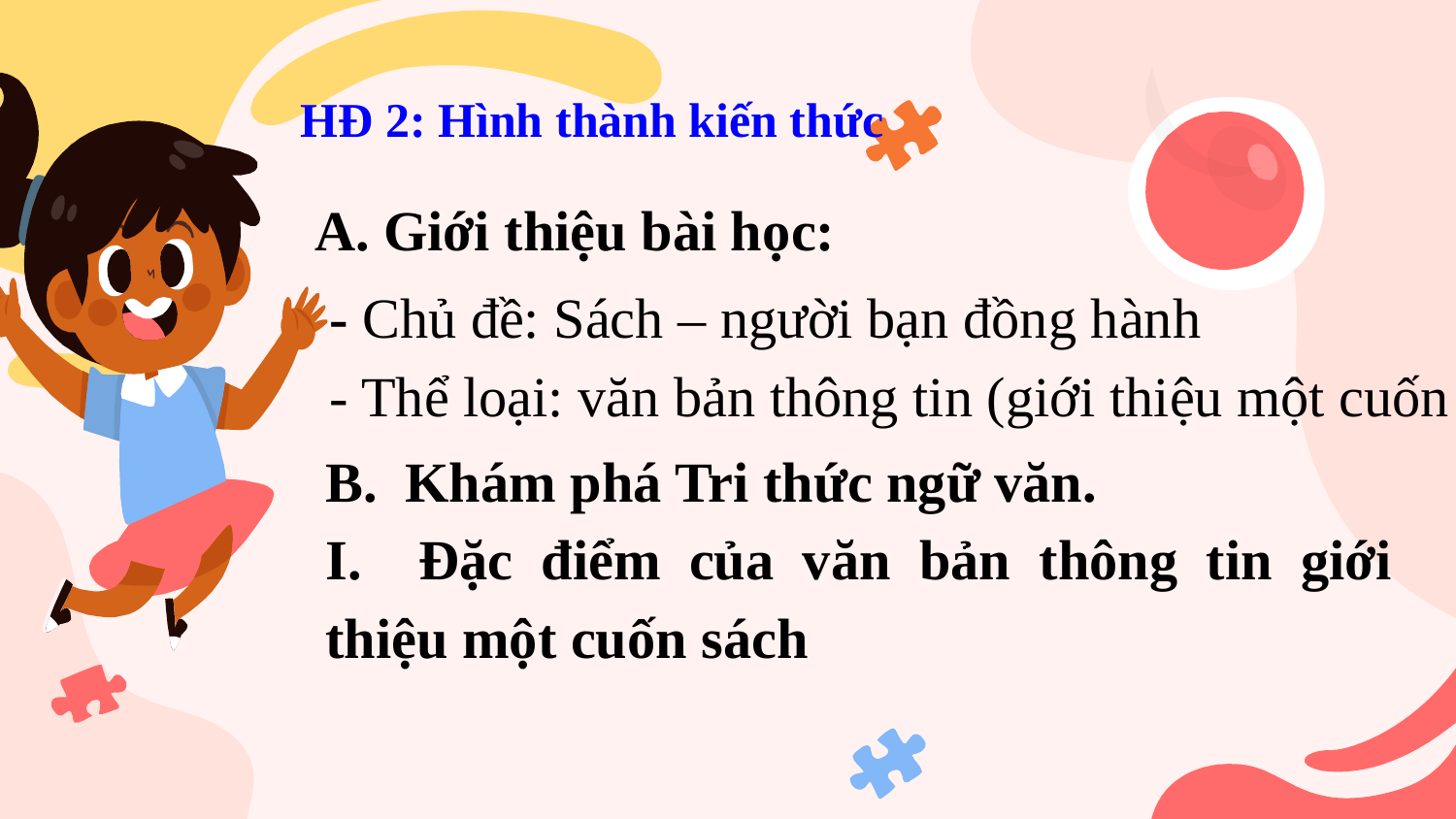

# HĐ 2: Hình thành kiến thức

A. Giới thiệu bài học:
- Chủ đề: Sách – người bạn đồng hành
- Thể loại: văn bản thông tin (giới thiệu một cuốn sách)
B.  Khám phá Tri thức ngữ văn.
I.  Đặc điểm của văn bản thông tin giới thiệu một cuốn sách